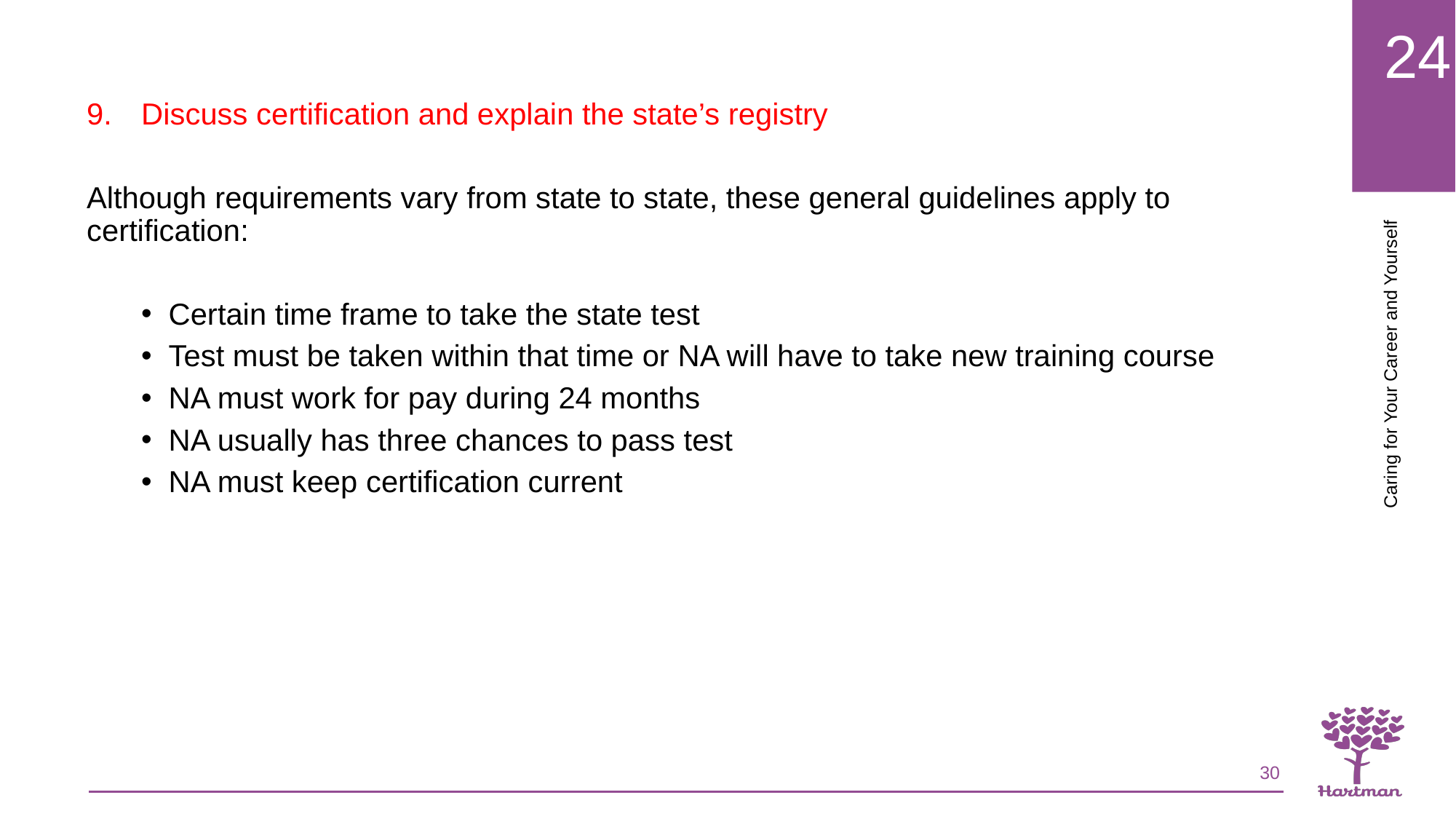

Discuss certification and explain the state’s registry

Although requirements vary from state to state, these general guidelines apply to certification:

Certain time frame to take the state test
Test must be taken within that time or NA will have to take new training course
NA must work for pay during 24 months
NA usually has three chances to pass test
NA must keep certification current
30